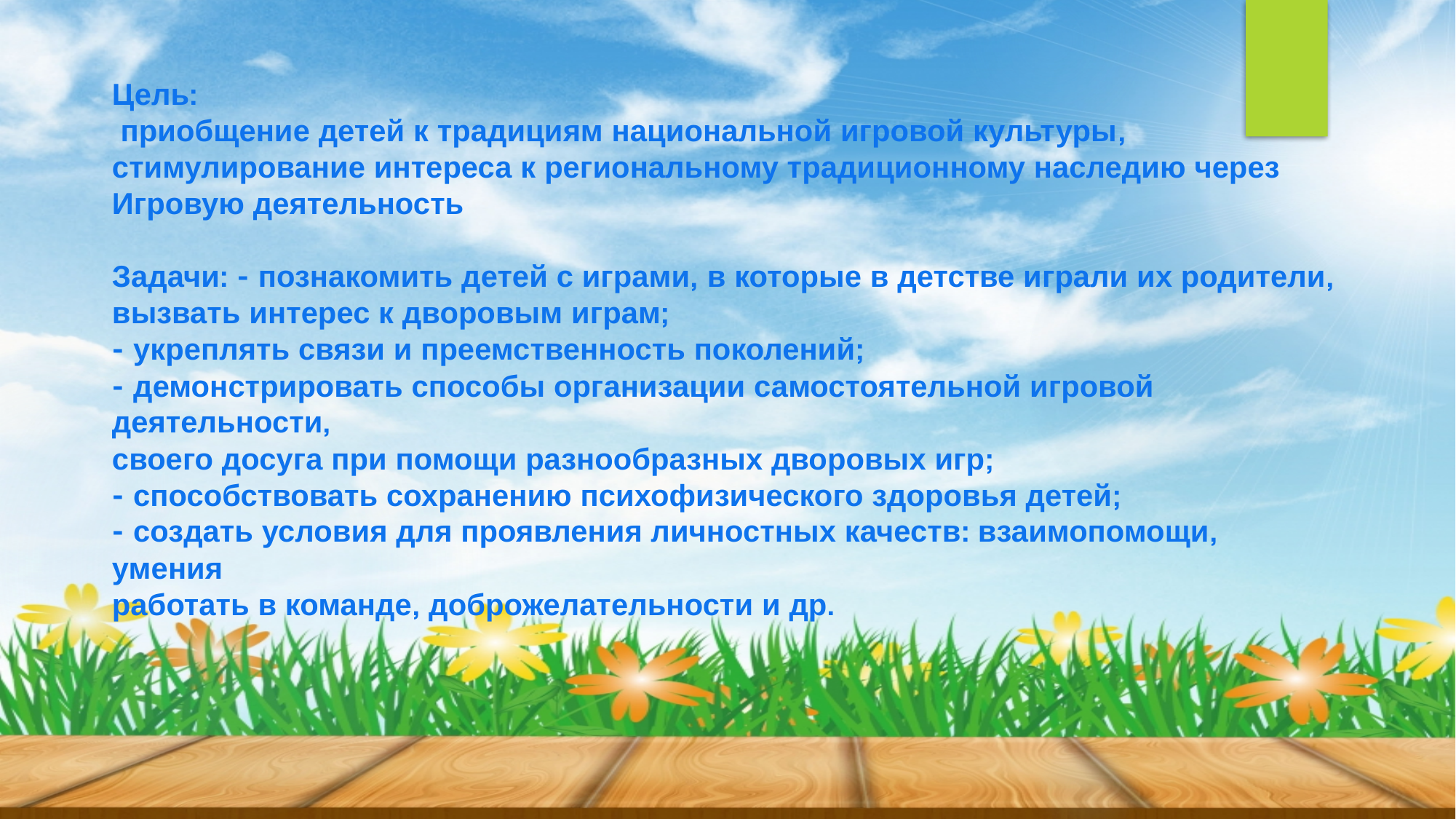

Цель:
 приобщение детей к традициям национальной игровой культуры,
стимулирование интереса к региональному традиционному наследию через
Игровую деятельность

Задачи: - познакомить детей с играми, в которые в детстве играли их родители,
вызвать интерес к дворовым играм;
- укреплять связи и преемственность поколений;
- демонстрировать способы организации самостоятельной игровой деятельности,
своего досуга при помощи разнообразных дворовых игр;
- способствовать сохранению психофизического здоровья детей;
- создать условия для проявления личностных качеств: взаимопомощи, умения
работать в команде, доброжелательности и др.